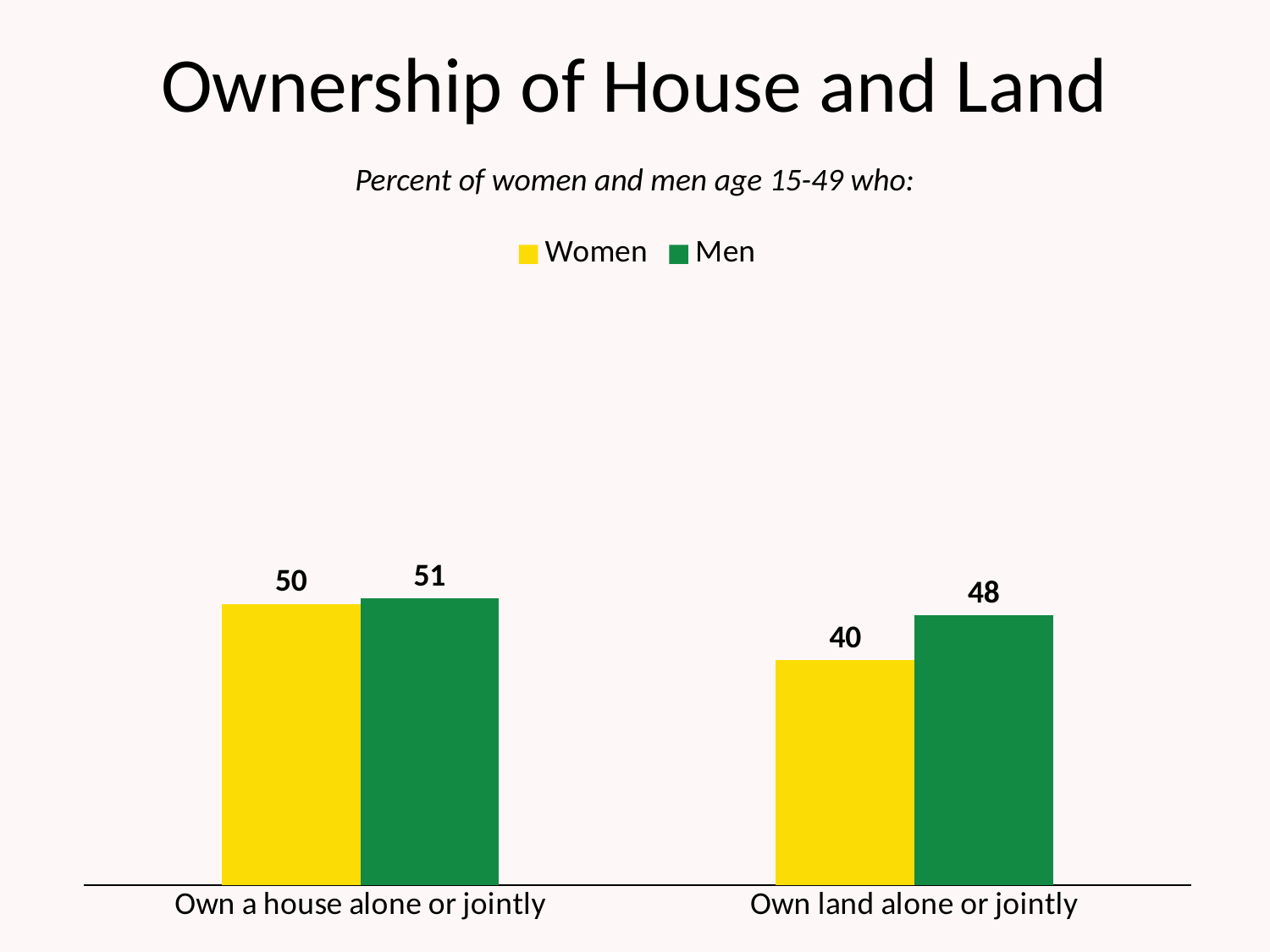

# Ownership of House and Land
Percent of women and men age 15-49 who:

### Chart

| Category | Women | Men |
|---|---|---|
| Own a house alone or jointly | 50.0 | 51.0 |
| Own land alone or jointly | 40.0 | 48.0 |